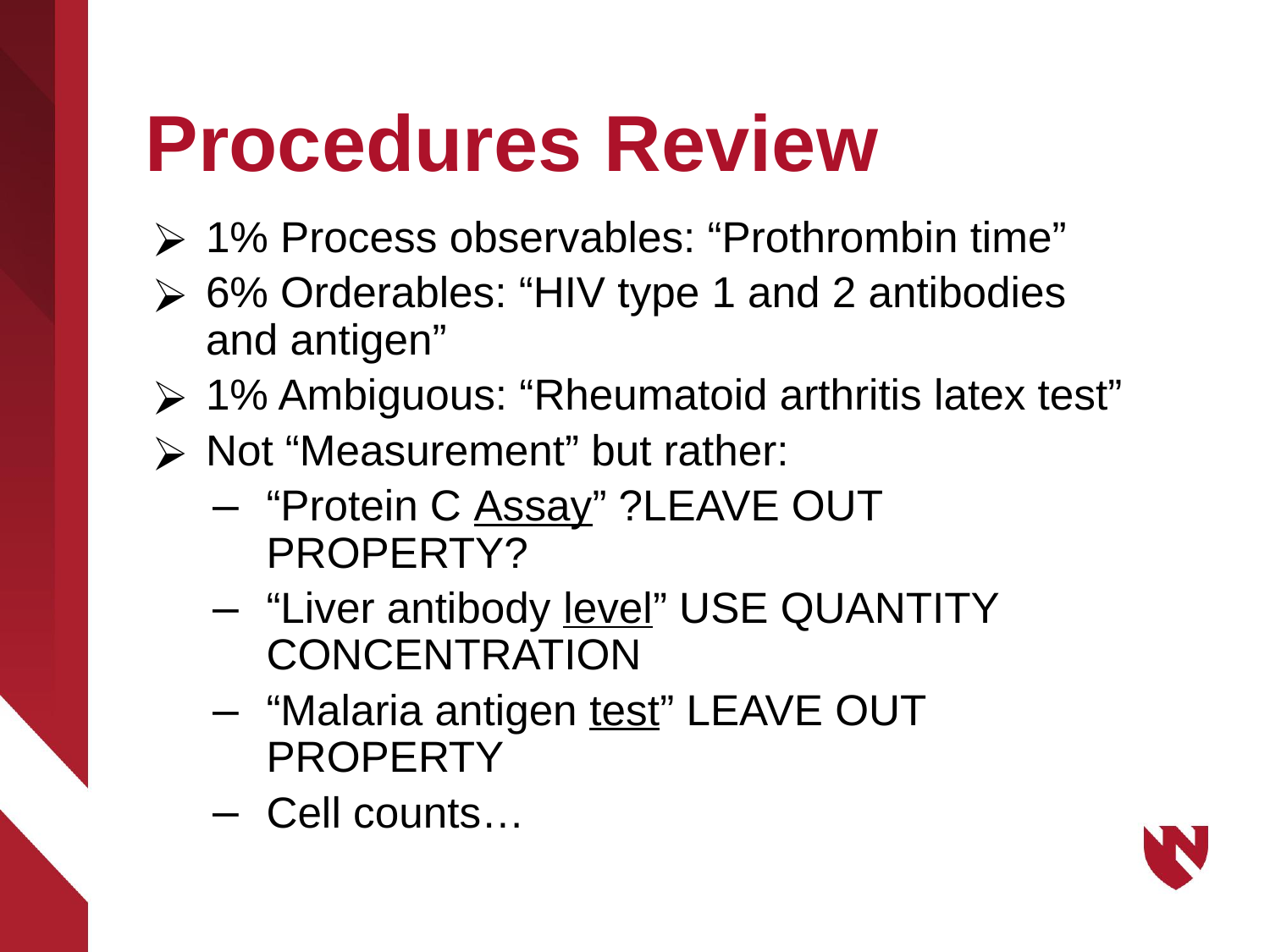

# Procedures Review
1% Process observables: “Prothrombin time”
6% Orderables: “HIV type 1 and 2 antibodies and antigen”
1% Ambiguous: “Rheumatoid arthritis latex test”
Not “Measurement” but rather:
“Protein C Assay” ?LEAVE OUT PROPERTY?
“Liver antibody level” USE QUANTITY CONCENTRATION
“Malaria antigen test” LEAVE OUT PROPERTY
Cell counts…